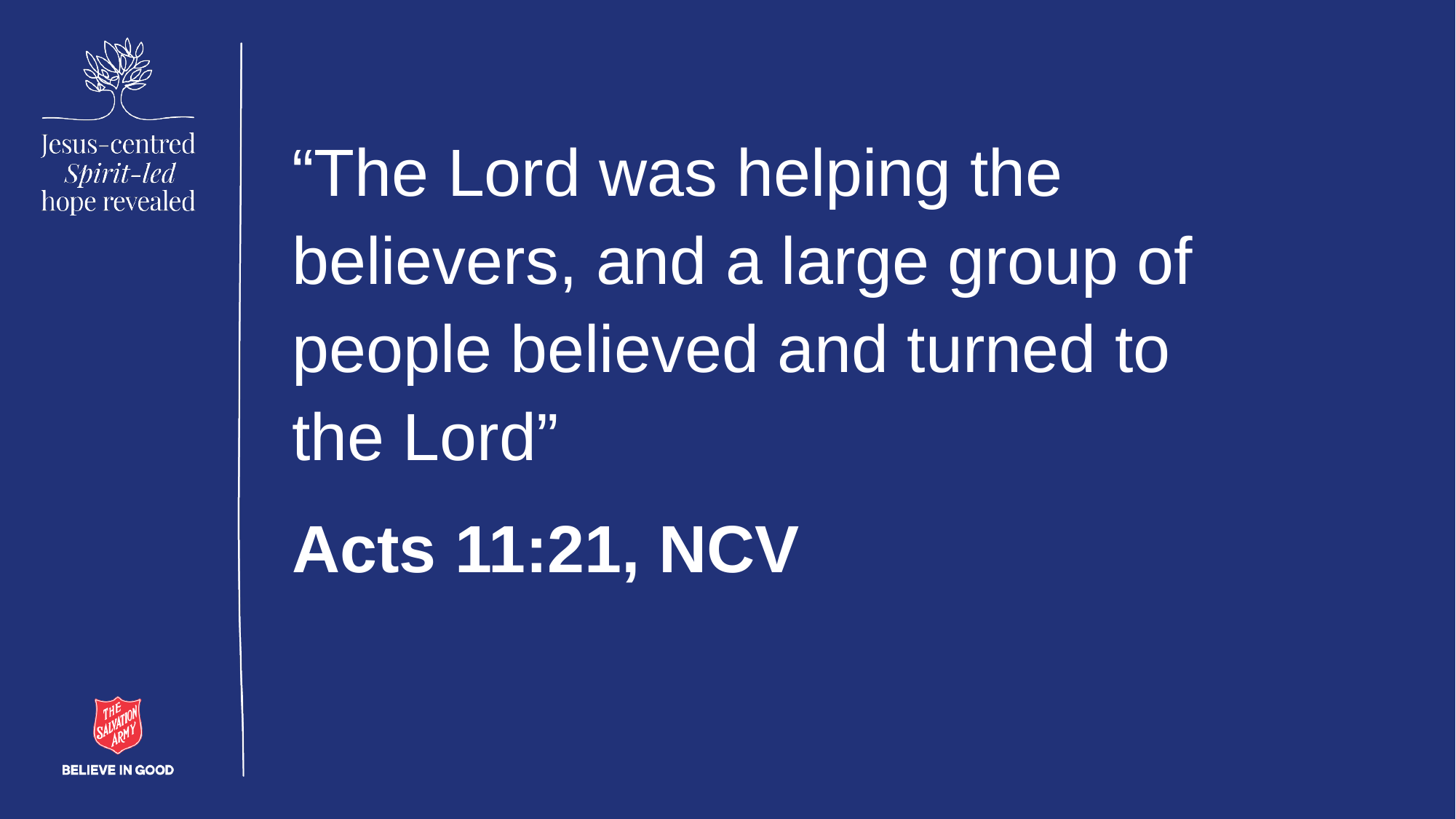

“The Lord was helping the believers, and a large group of people believed and turned to the Lord”
Acts 11:21, NCV